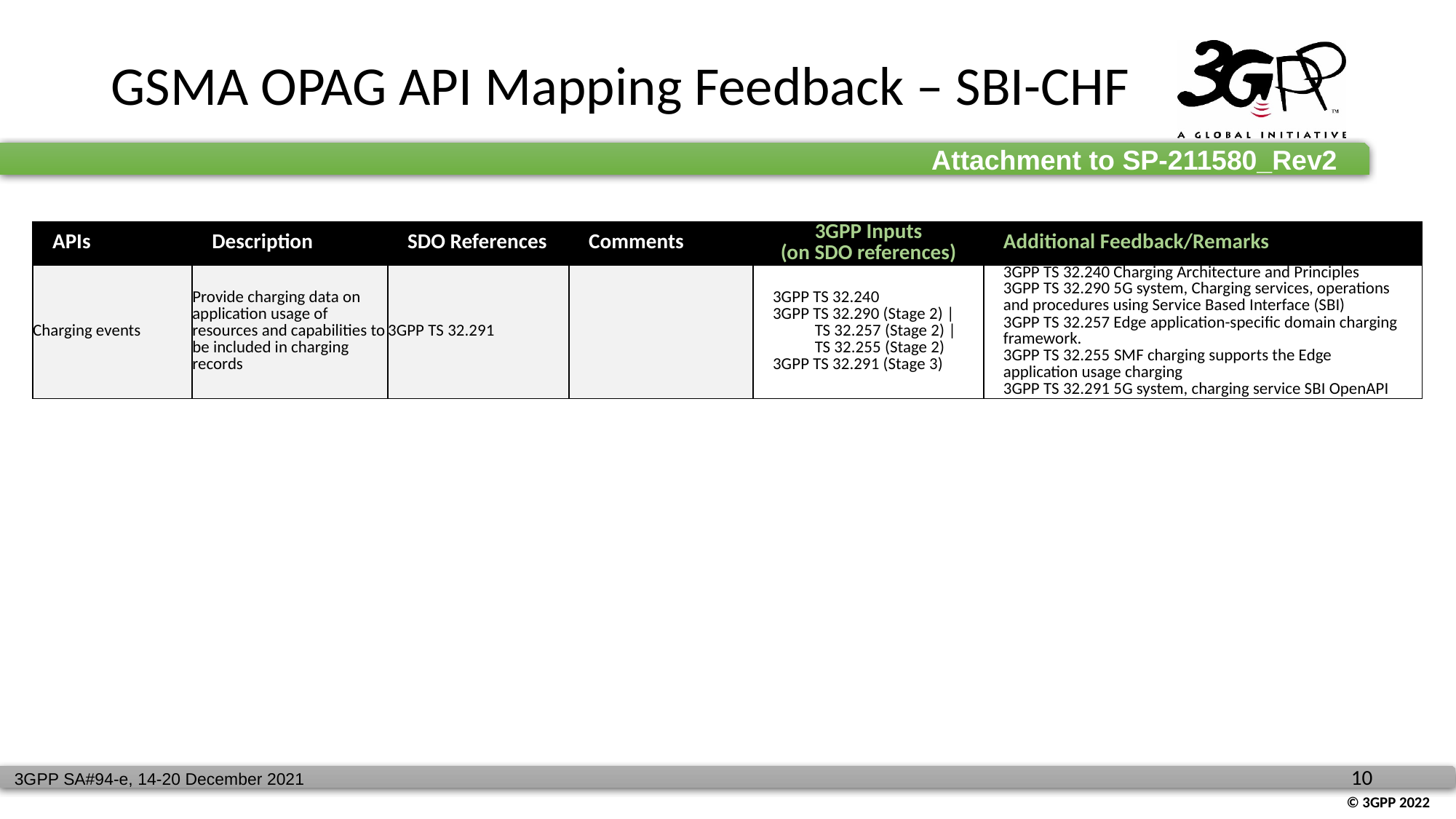

GSMA OPAG API Mapping Feedback – SBI-CHF
| APIs | Description | SDO References | Comments | 3GPP Inputs (on SDO references) | Additional Feedback/Remarks |
| --- | --- | --- | --- | --- | --- |
| Charging events | Provide charging data on application usage of resources and capabilities to be included in charging records | 3GPP TS 32.291 |  | 3GPP TS 32.240 3GPP TS 32.290 (Stage 2) | TS 32.257 (Stage 2) | TS 32.255 (Stage 2) 3GPP TS 32.291 (Stage 3) | 3GPP TS 32.240 Charging Architecture and Principles 3GPP TS 32.290 5G system, Charging services, operations and procedures using Service Based Interface (SBI) 3GPP TS 32.257 Edge application-specific domain charging framework. 3GPP TS 32.255 SMF charging supports the Edge application usage charging 3GPP TS 32.291 5G system, charging service SBI OpenAPI |